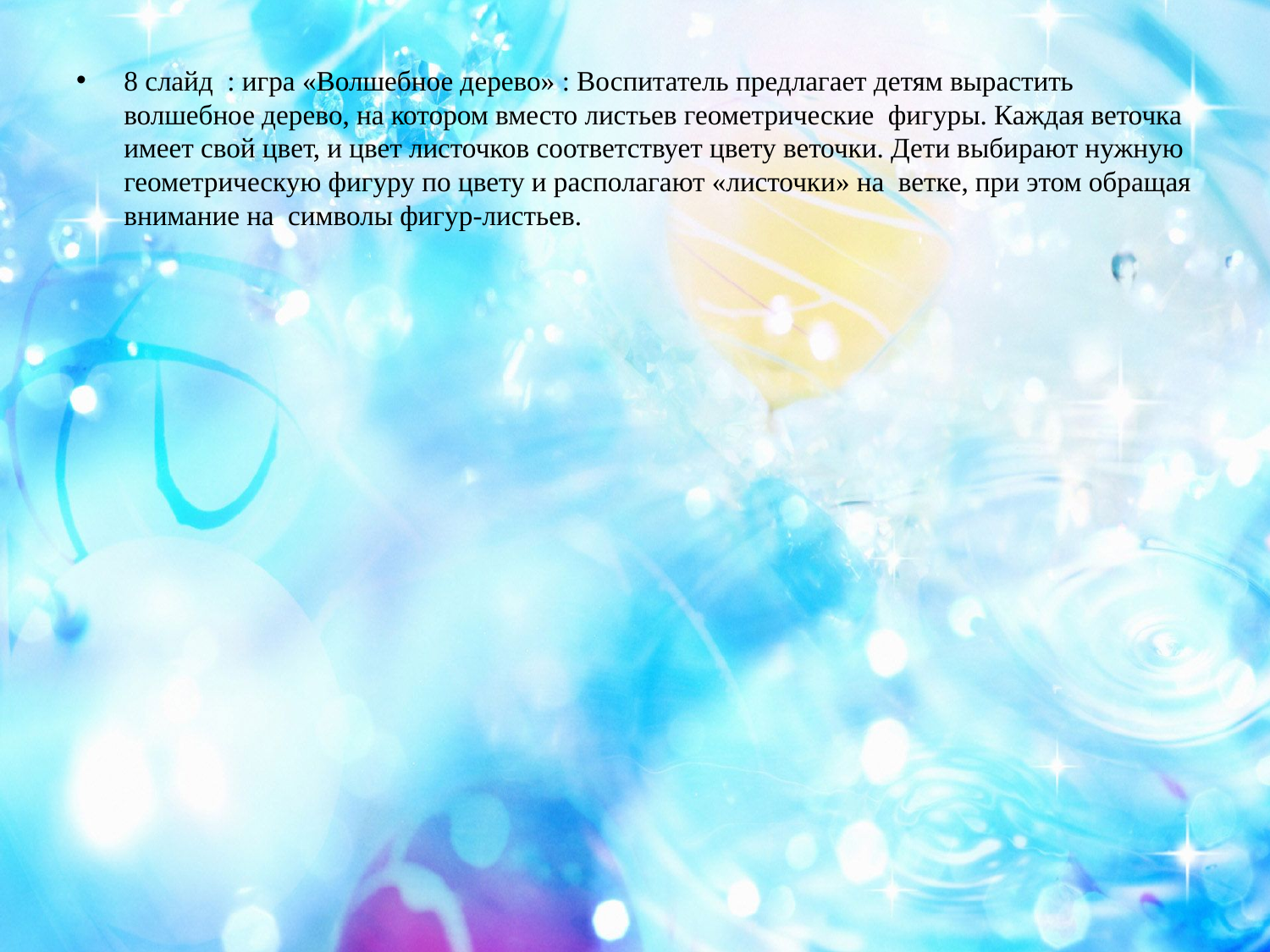

8 слайд  : игра «Волшебное дерево» : Воспитатель предлагает детям вырастить волшебное дерево, на котором вместо листьев геометрические  фигуры. Каждая веточка имеет свой цвет, и цвет листочков соответствует цвету веточки. Дети выбирают нужную геометрическую фигуру по цвету и располагают «листочки» на  ветке, при этом обращая внимание на  символы фигур-листьев.